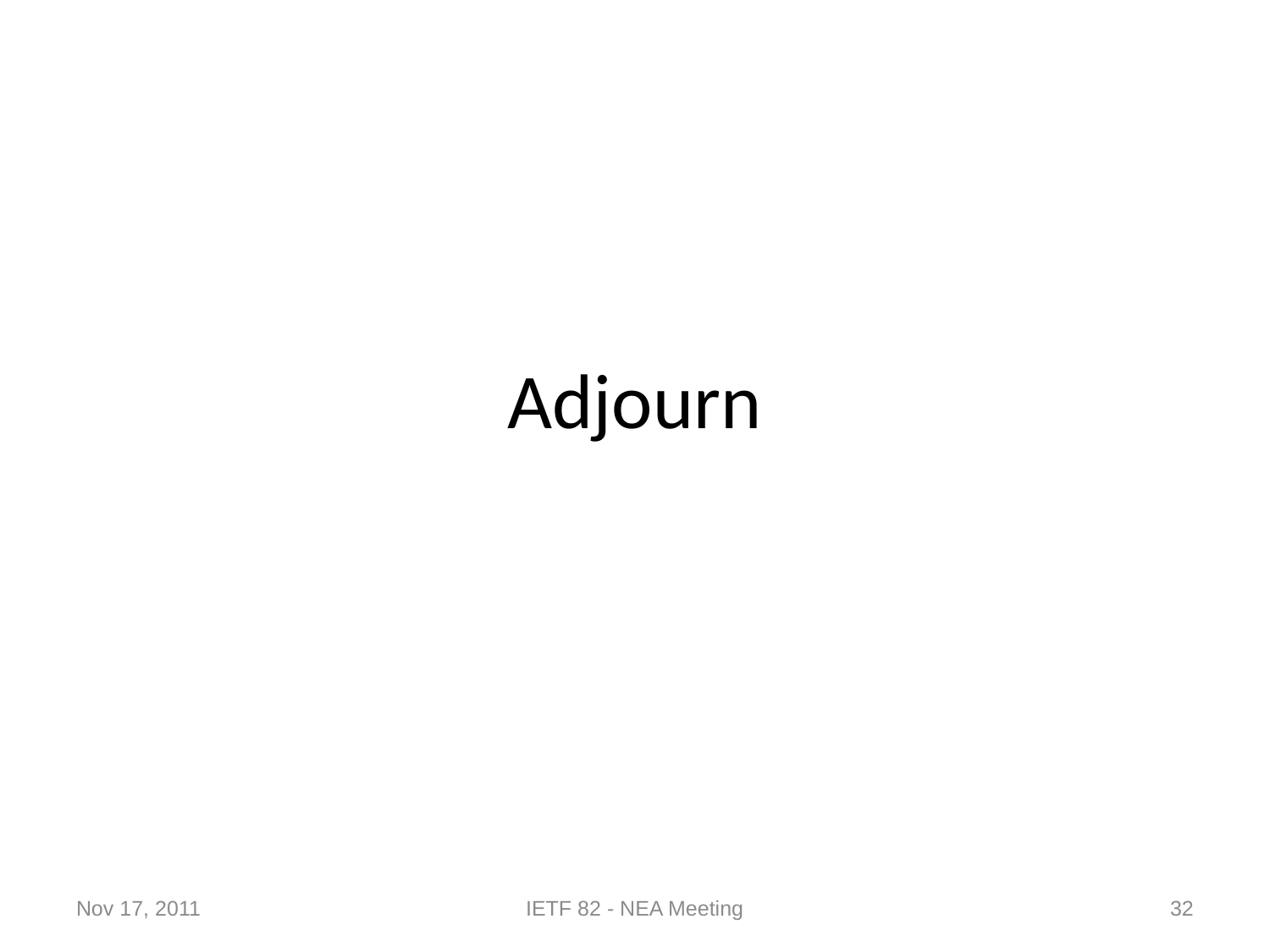

# Adjourn
Nov 17, 2011
IETF 82 - NEA Meeting
32